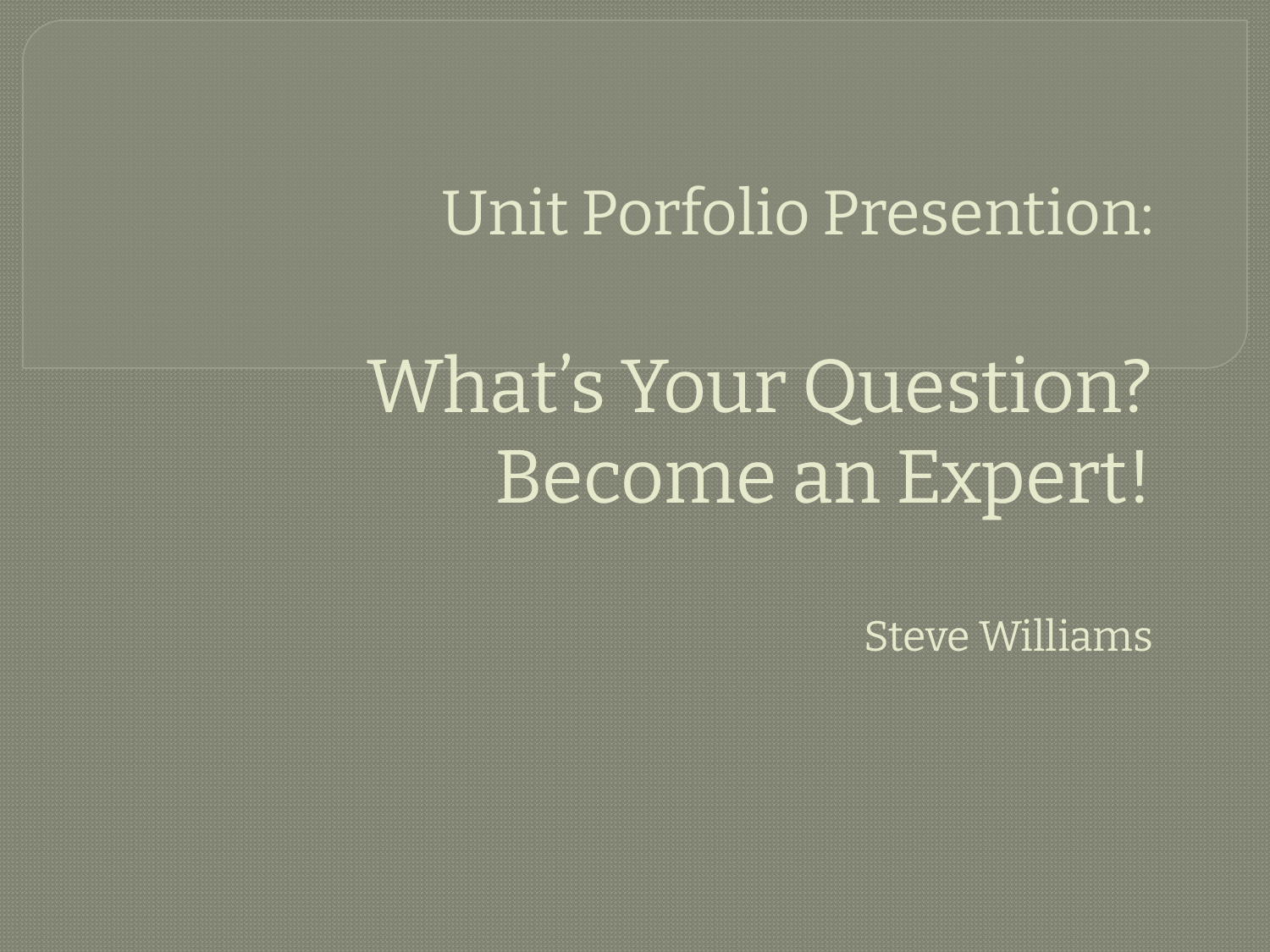

# Unit Porfolio Presention: What’s Your Question? Become an Expert! Steve Williams